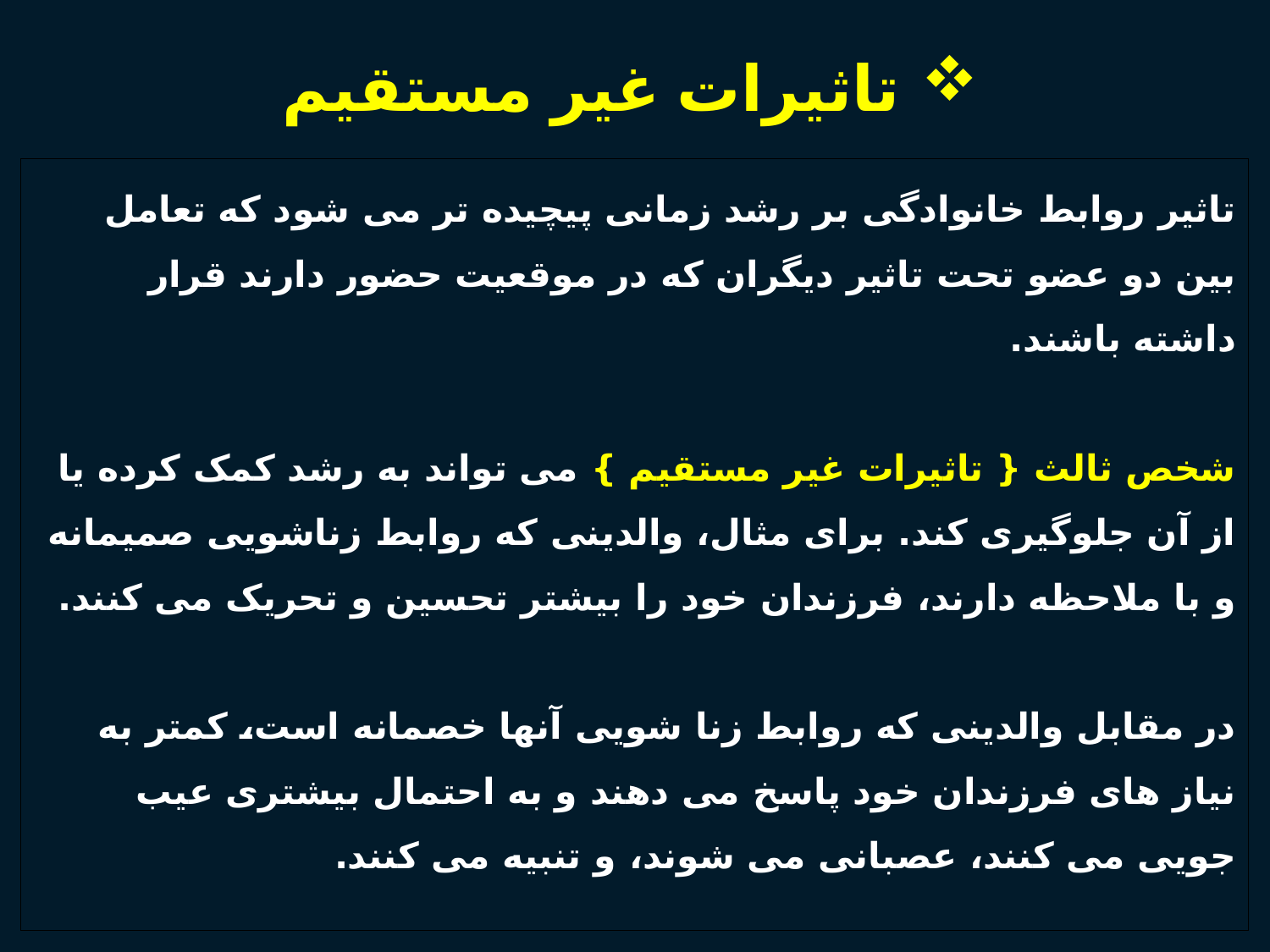

# تاثیرات غیر مستقیم
تاثیر روابط خانوادگی بر رشد زمانی پیچیده تر می شود که تعامل بین دو عضو تحت تاثیر دیگران که در موقعیت حضور دارند قرار داشته باشند.

شخص ثالث { تاثیرات غیر مستقیم } می تواند به رشد کمک کرده یا از آن جلوگیری کند. برای مثال، والدینی که روابط زناشویی صمیمانه و با ملاحظه دارند، فرزندان خود را بیشتر تحسین و تحریک می کنند.

در مقابل والدینی که روابط زنا شویی آنها خصمانه است، کمتر به نیاز های فرزندان خود پاسخ می دهند و به احتمال بیشتری عیب جویی می کنند، عصبانی می شوند، و تنبیه می کنند.
35